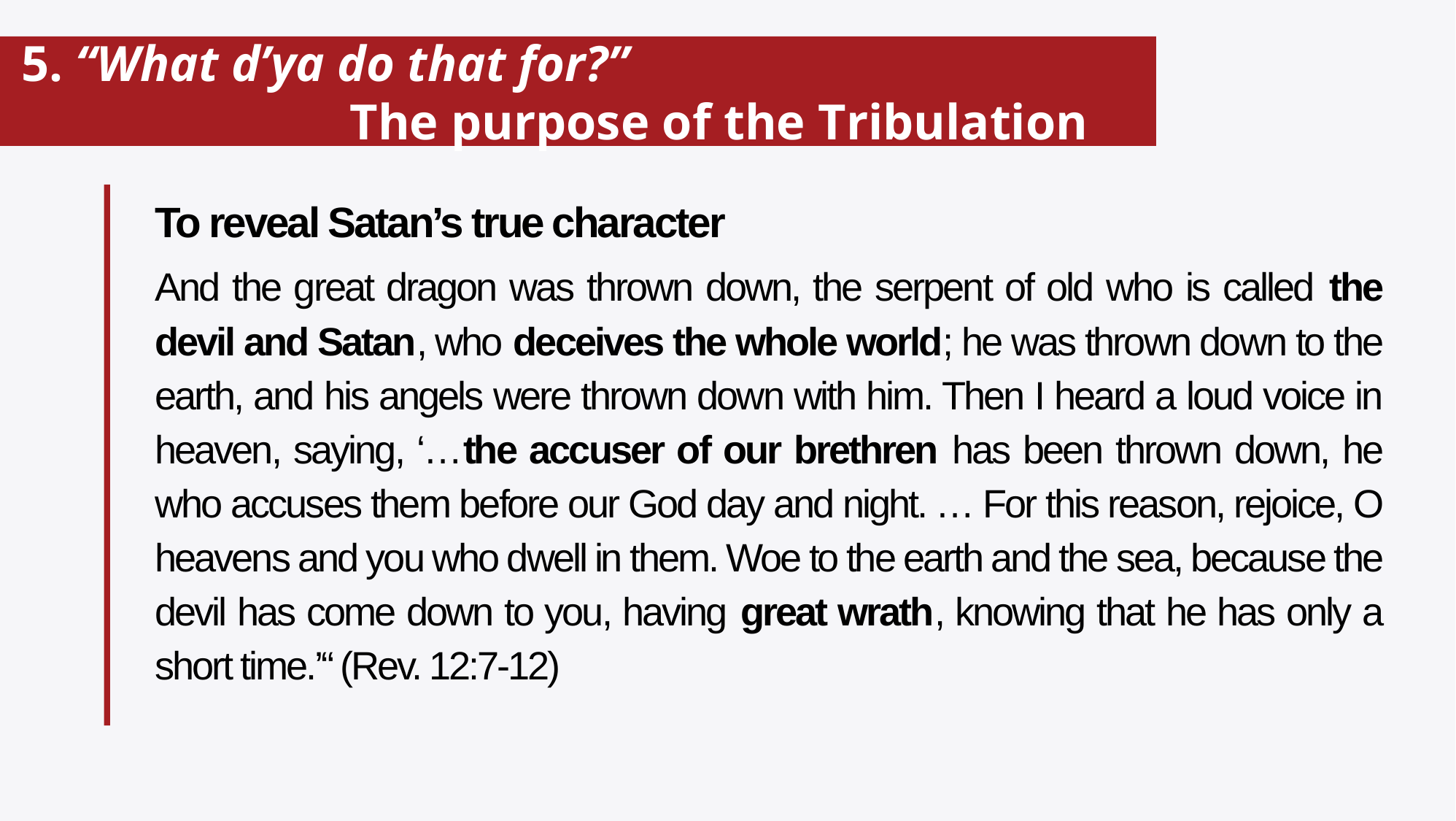

# 5. “What d’ya do that for?” The purpose of the Tribulation
To reveal Satan’s true character
And the great dragon was thrown down, the serpent of old who is called the devil and Satan, who deceives the whole world; he was thrown down to the earth, and his angels were thrown down with him. Then I heard a loud voice in heaven, saying, ‘…the accuser of our brethren has been thrown down, he who accuses them before our God day and night. … For this reason, rejoice, O heavens and you who dwell in them. Woe to the earth and the sea, because the devil has come down to you, having great wrath, knowing that he has only a short time.’“ (Rev. 12:7-12)